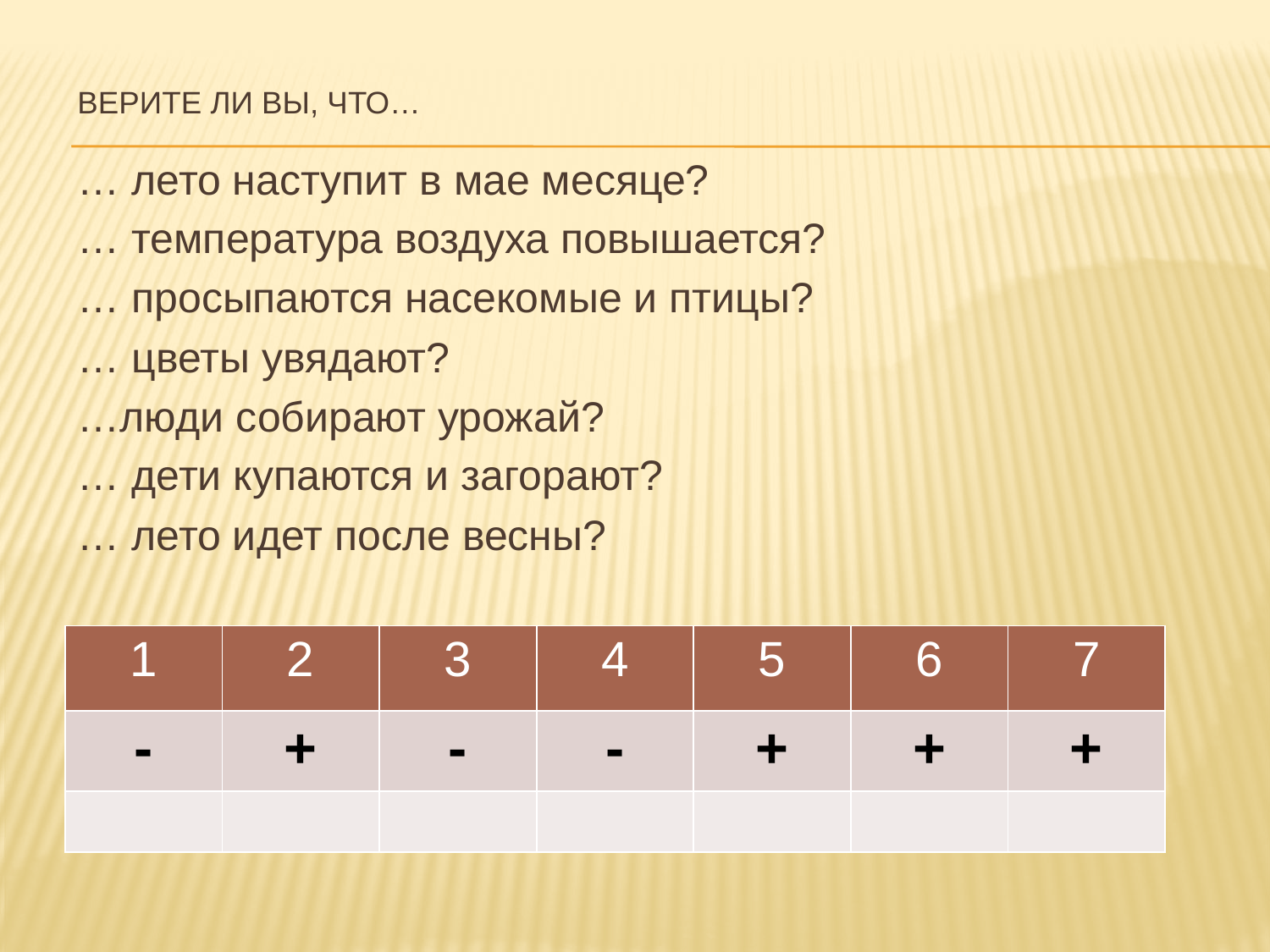

# Верите ли вы, что…
… лето наступит в мае месяце?
… температура воздуха повышается?
… просыпаются насекомые и птицы?
… цветы увядают?
…люди собирают урожай?
… дети купаются и загорают?
… лето идет после весны?

| 1 | 2 | 3 | 4 | 5 | 6 | 7 |
| --- | --- | --- | --- | --- | --- | --- |
| - | + | - | - | + | + | + |
|  |  |  |  |  |  |  |